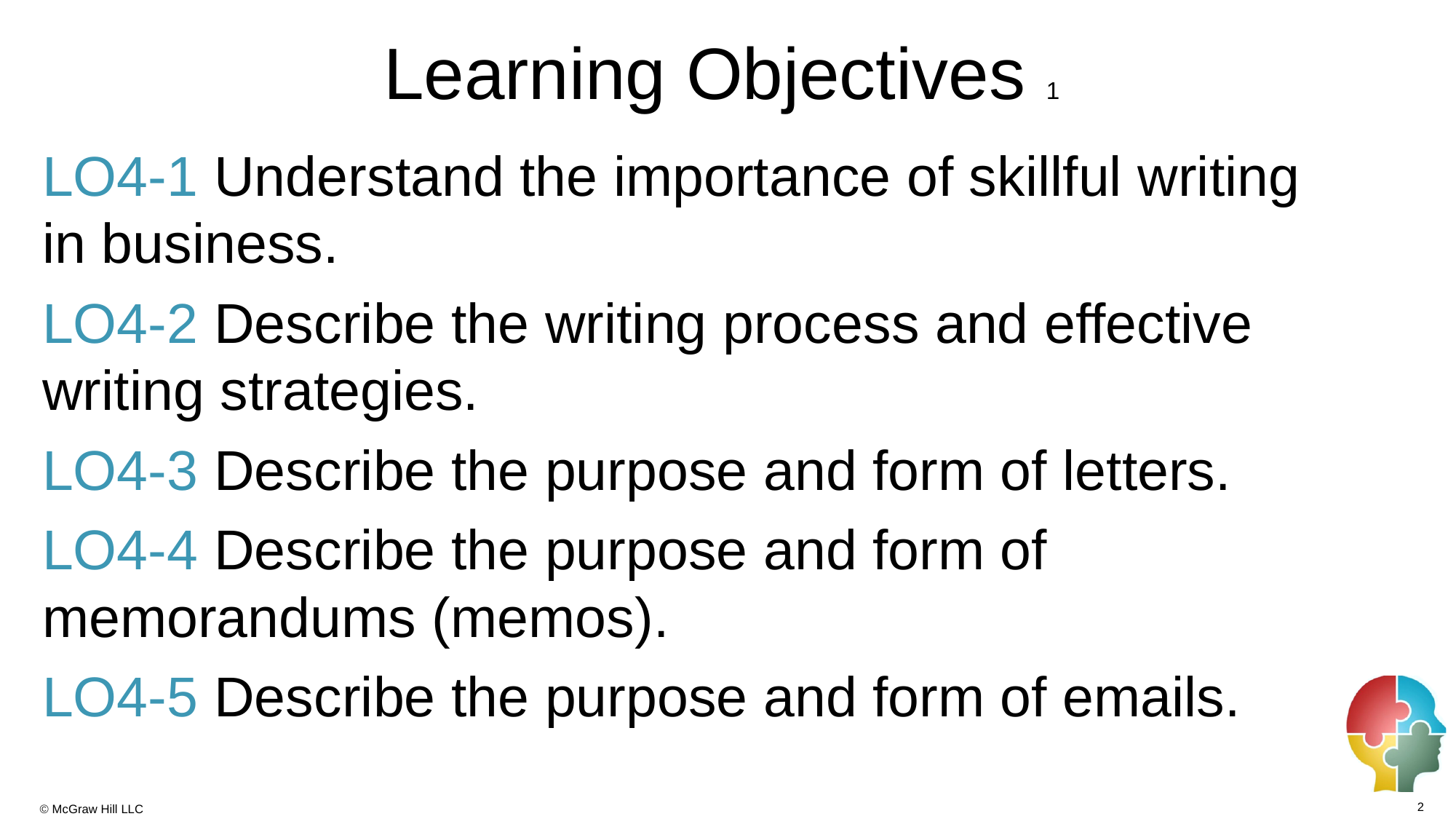

# Learning Objectives 1
LO4-1 Understand the importance of skillful writing in business.
LO4-2 Describe the writing process and effective writing strategies.
LO4-3 Describe the purpose and form of letters.
LO4-4 Describe the purpose and form of memorandums (memos).
LO4-5 Describe the purpose and form of emails.
2